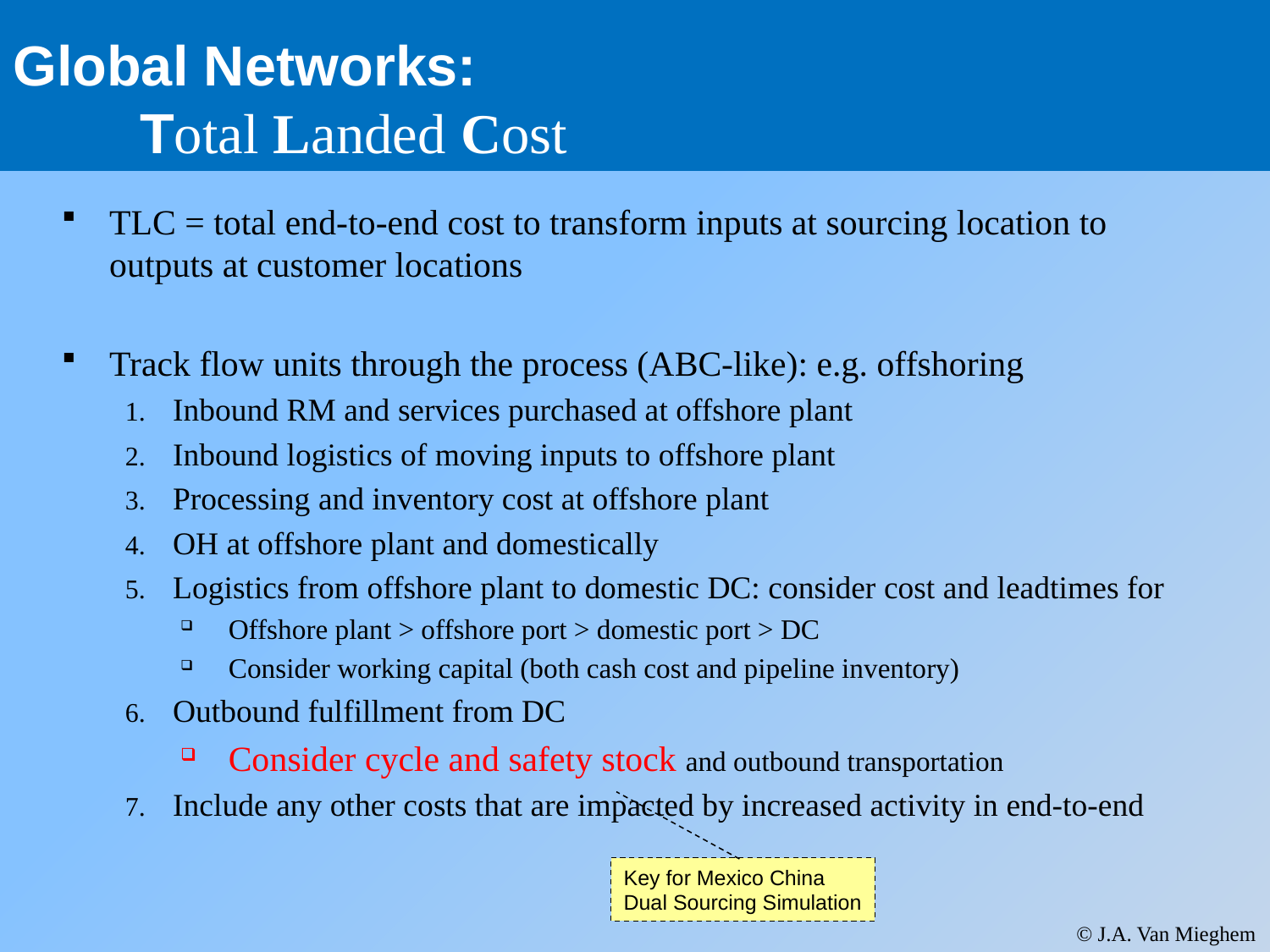

# Global Networks: Total Landed Cost
TLC = total end-to-end cost to transform inputs at sourcing location to outputs at customer locations

Track flow units through the process (ABC-like): e.g. offshoring
Inbound RM and services purchased at offshore plant
Inbound logistics of moving inputs to offshore plant
Processing and inventory cost at offshore plant
OH at offshore plant and domestically
Logistics from offshore plant to domestic DC: consider cost and leadtimes for
Offshore plant > offshore port > domestic port > DC
Consider working capital (both cash cost and pipeline inventory)
Outbound fulfillment from DC
Consider cycle and safety stock and outbound transportation
Include any other costs that are impacted by increased activity in end-to-end
Key for Mexico China
Dual Sourcing Simulation